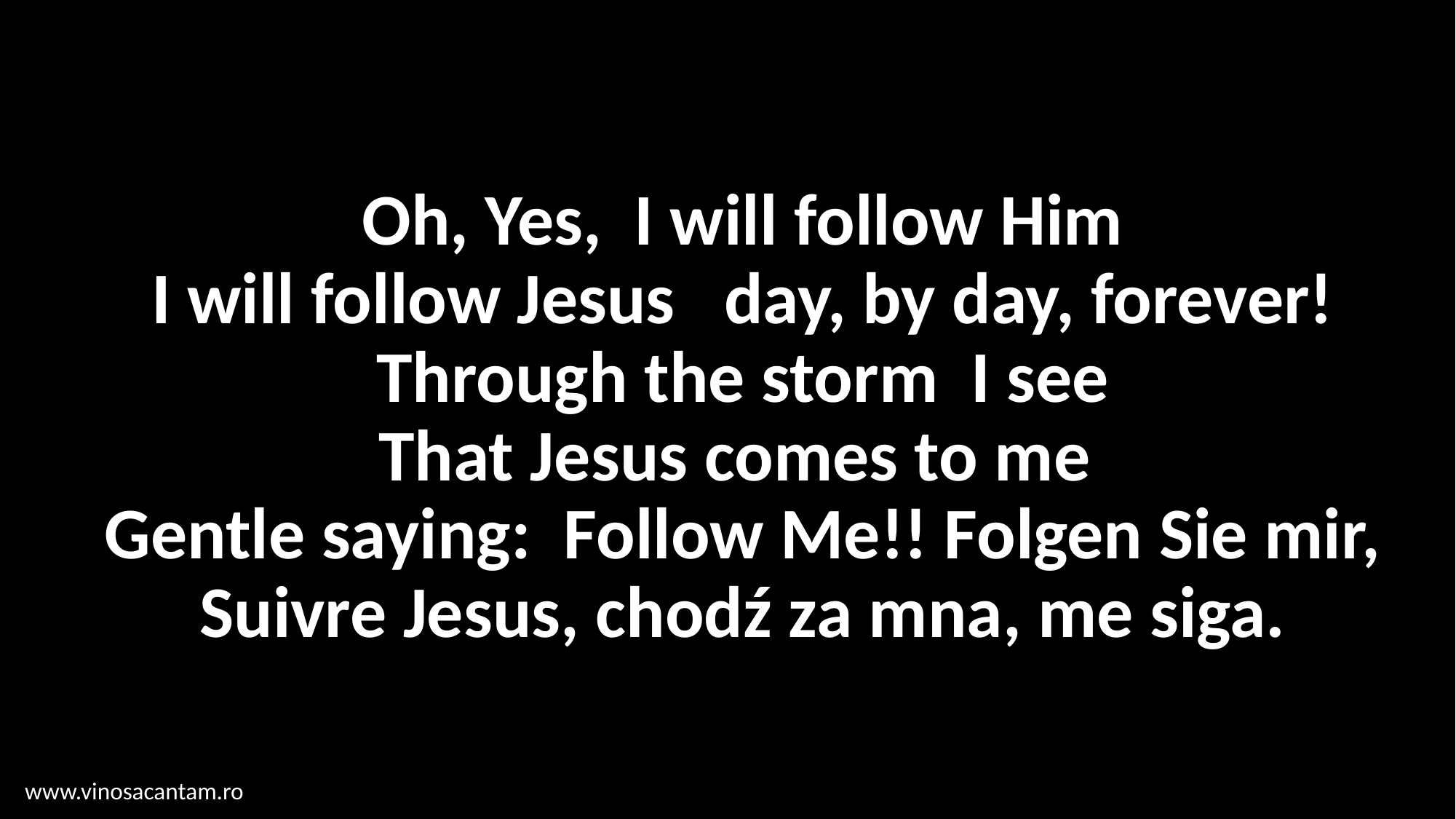

# Oh, Yes,  I will follow Him I will follow Jesus   day, by day, forever! Through the storm  I see That Jesus comes to me Gentle saying:  Follow Me!! Folgen Sie mir, Suivre Jesus, chodź za mna, me siga.
www.vinosacantam.ro